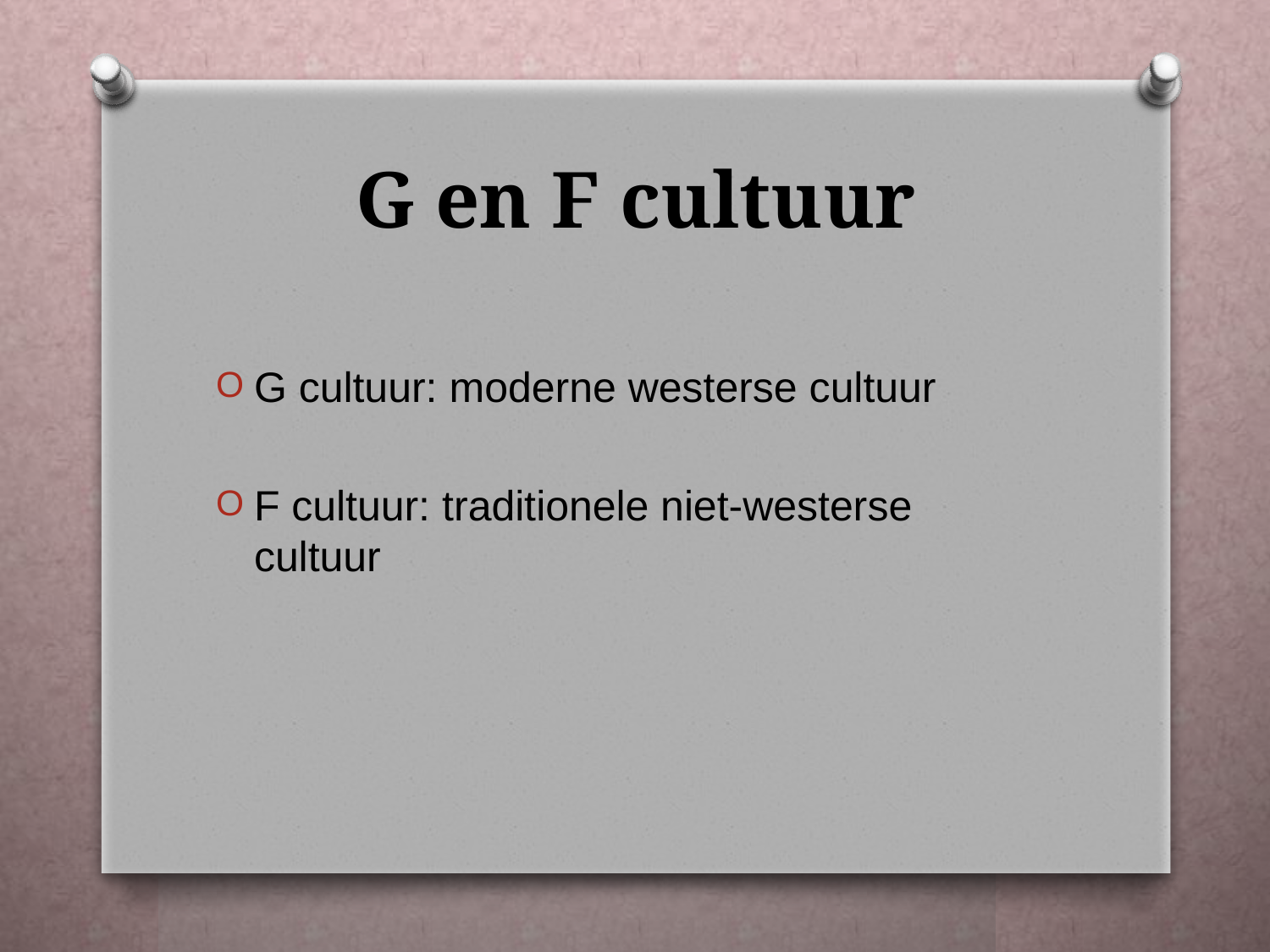

# G en F cultuur

G cultuur: moderne westerse cultuur

F cultuur: traditionele niet-westerse cultuur